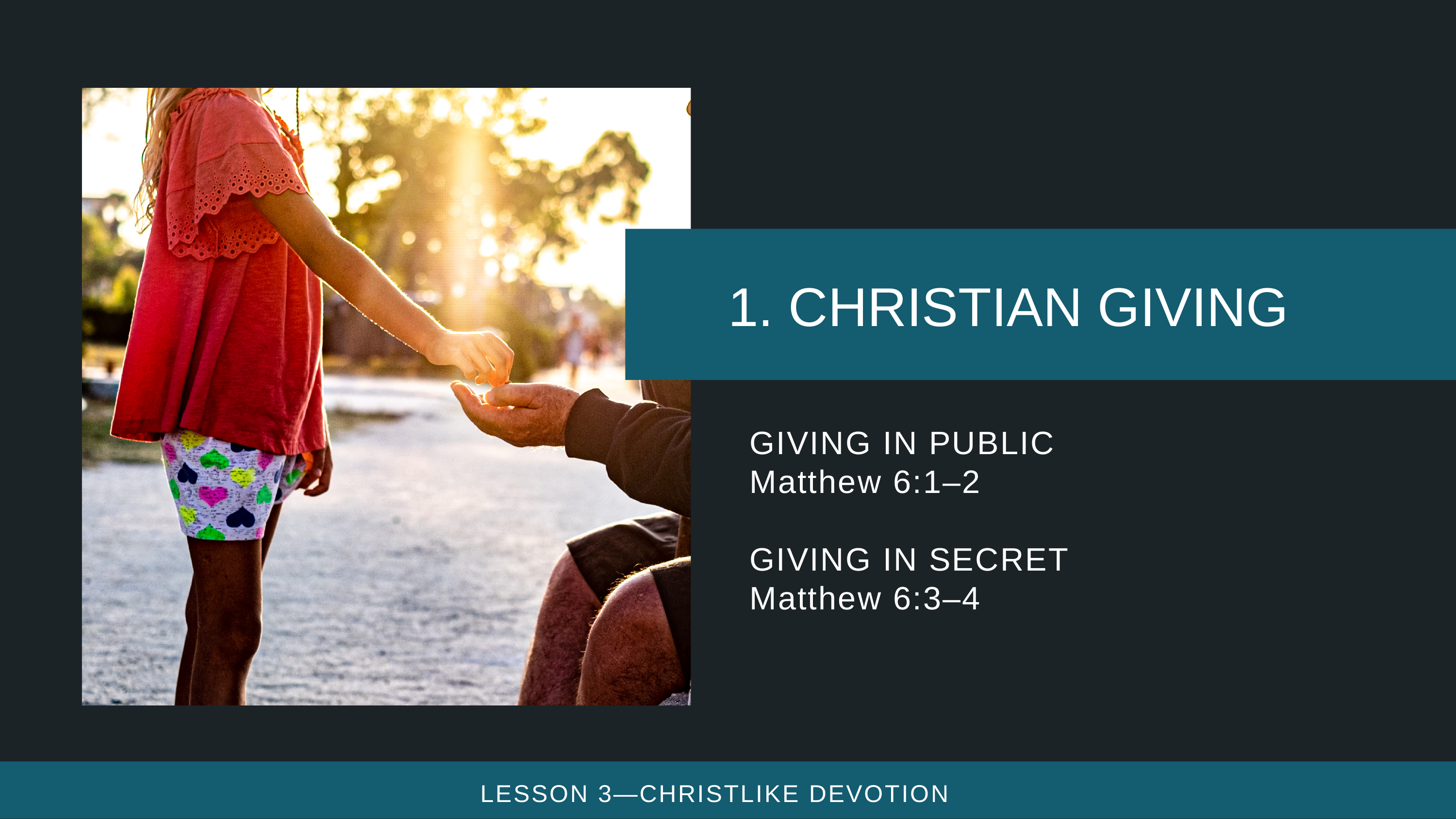

GIVING IN PUBLIC
Matthew 6:1–2

GIVING IN SECRET
Matthew 6:3–4